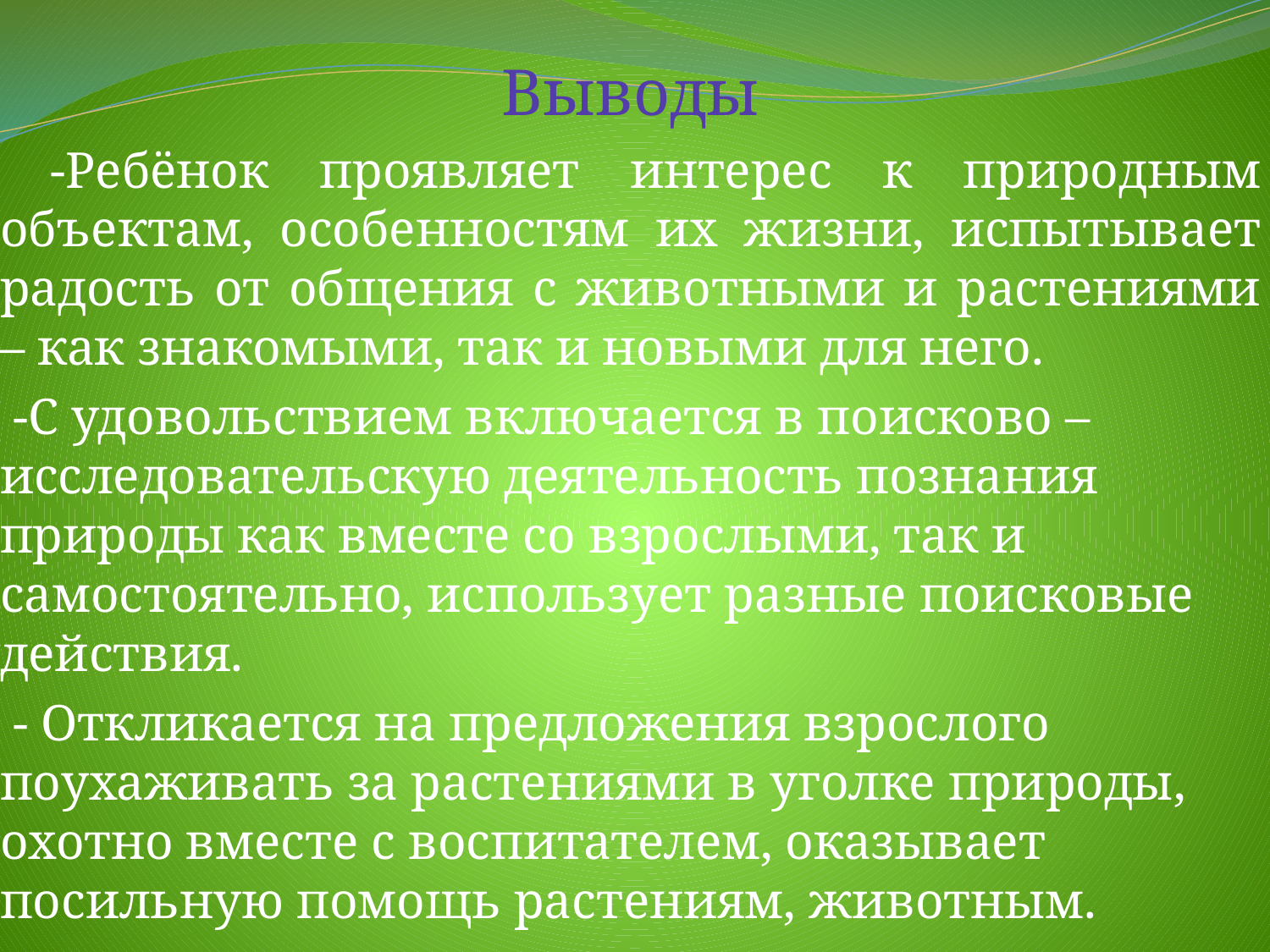

Выводы
 -Ребёнок проявляет интерес к природным объектам, особенностям их жизни, испытывает радость от общения с животными и растениями – как знакомыми, так и новыми для него.
 -С удовольствием включается в поисково – исследовательскую деятельность познания природы как вместе со взрослыми, так и самостоятельно, использует разные поисковые действия.
 - Откликается на предложения взрослого поухаживать за растениями в уголке природы, охотно вместе с воспитателем, оказывает посильную помощь растениям, животным.

#